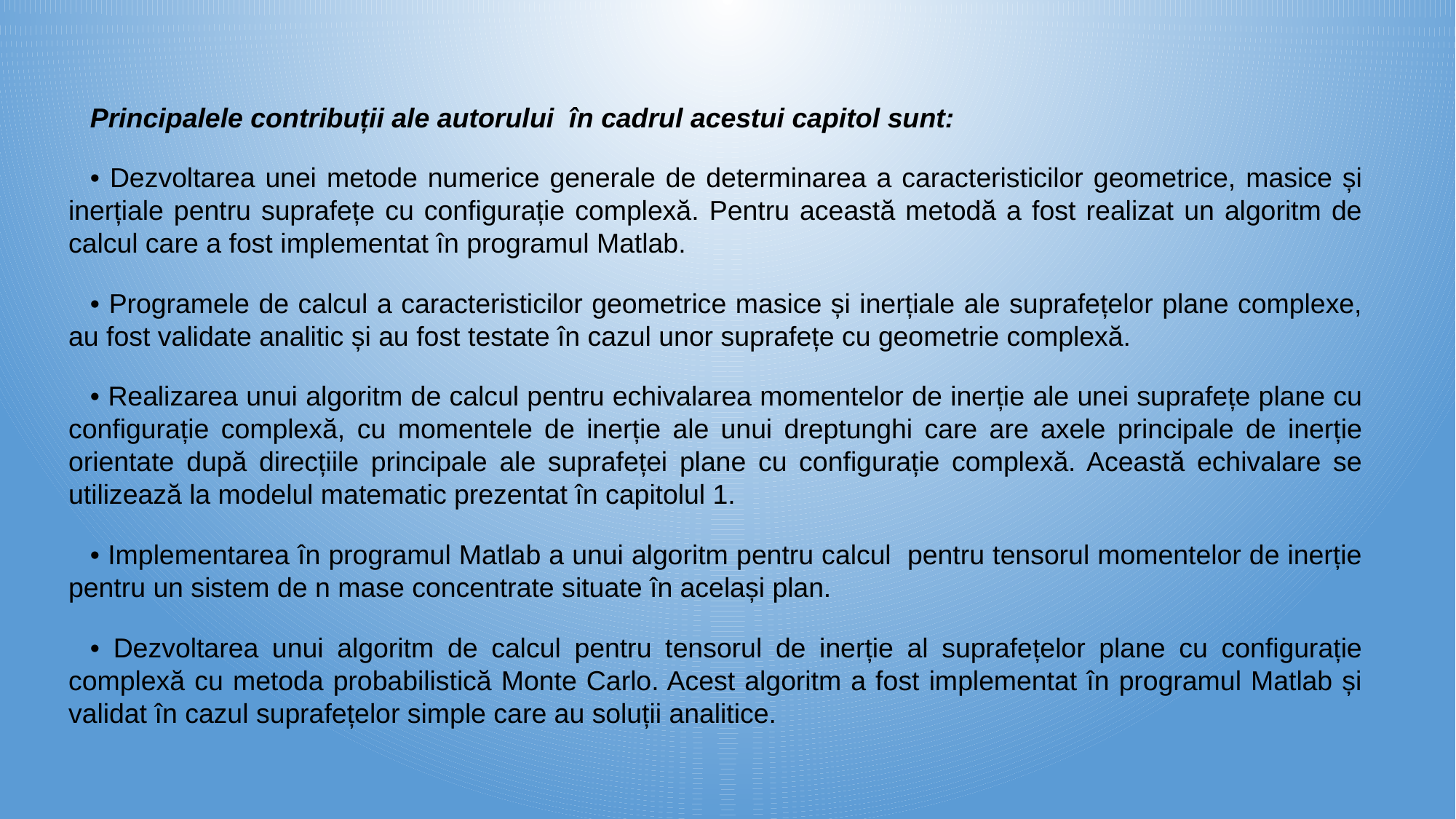

Principalele contribuții ale autorului  în cadrul acestui capitol sunt:
• Dezvoltarea unei metode numerice generale de determinarea a caracteristicilor geometrice, masice și inerțiale pentru suprafețe cu configurație complexă. Pentru această metodă a fost realizat un algoritm de calcul care a fost implementat în programul Matlab.
• Programele de calcul a caracteristicilor geometrice masice și inerțiale ale suprafețelor plane complexe, au fost validate analitic și au fost testate în cazul unor suprafețe cu geometrie complexă.
• Realizarea unui algoritm de calcul pentru echivalarea momentelor de inerție ale unei suprafețe plane cu configurație complexă, cu momentele de inerție ale unui dreptunghi care are axele principale de inerție orientate după direcțiile principale ale suprafeței plane cu configurație complexă. Această echivalare se utilizează la modelul matematic prezentat în capitolul 1.
• Implementarea în programul Matlab a unui algoritm pentru calcul  pentru tensorul momentelor de inerție pentru un sistem de n mase concentrate situate în același plan.
• Dezvoltarea unui algoritm de calcul pentru tensorul de inerție al suprafețelor plane cu configurație complexă cu metoda probabilistică Monte Carlo. Acest algoritm a fost implementat în programul Matlab și validat în cazul suprafețelor simple care au soluții analitice.